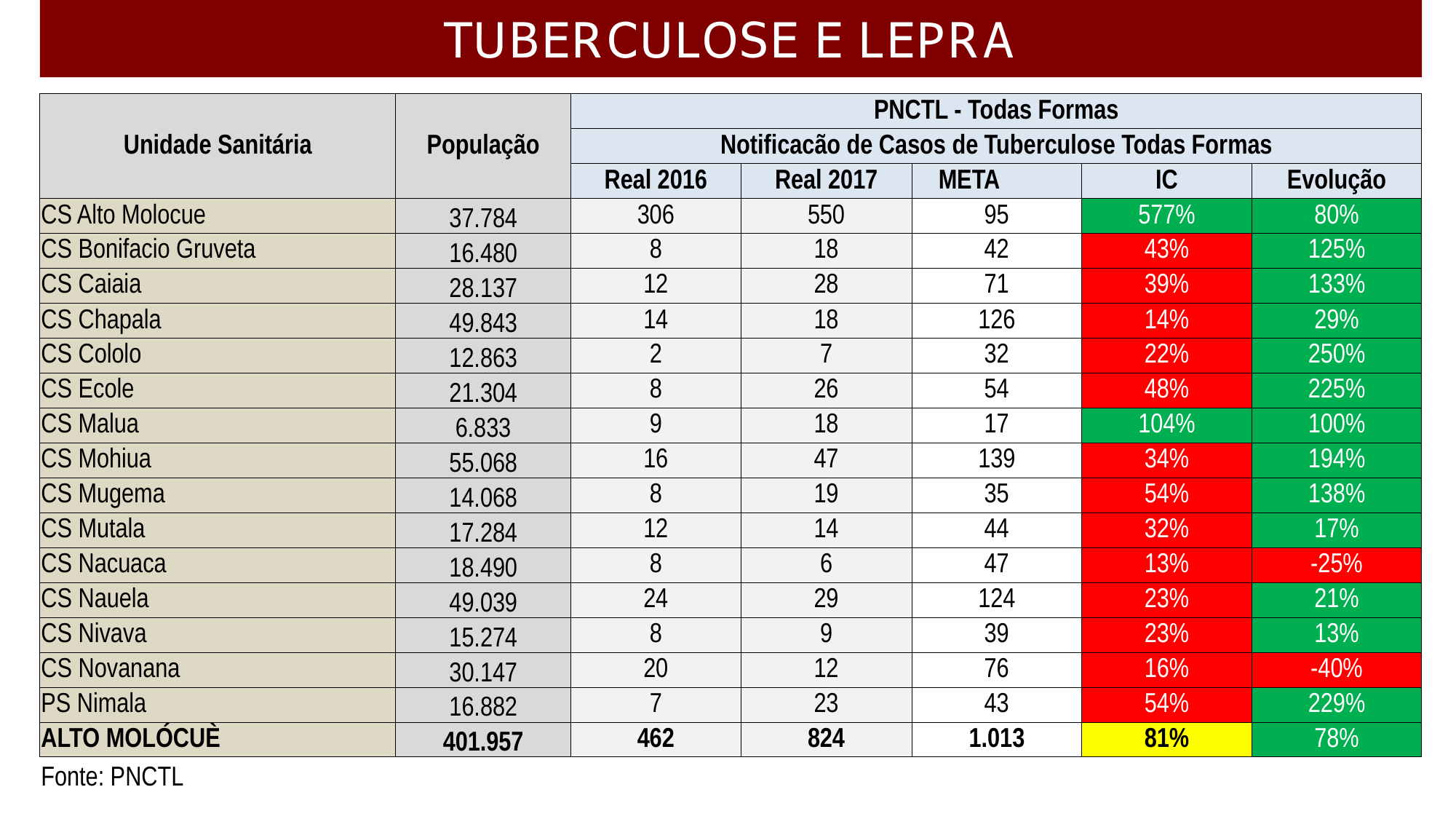

# TUBERCULOSE E LEPRA
| Unidade Sanitária | População | PNCTL - Todas Formas |  |  |  |  |
| --- | --- | --- | --- | --- | --- | --- |
|  |  | Notificacão de Casos de Tuberculose Todas Formas |  |  |  |  |
|  |  | Real 2016 | Real 2017 | META | IC | Evolução |
| CS Alto Molocue | 37.784 | 306 | 550 | 95 | 577% | 80% |
| CS Bonifacio Gruveta | 16.480 | 8 | 18 | 42 | 43% | 125% |
| CS Caiaia | 28.137 | 12 | 28 | 71 | 39% | 133% |
| CS Chapala | 49.843 | 14 | 18 | 126 | 14% | 29% |
| CS Cololo | 12.863 | 2 | 7 | 32 | 22% | 250% |
| CS Ecole | 21.304 | 8 | 26 | 54 | 48% | 225% |
| CS Malua | 6.833 | 9 | 18 | 17 | 104% | 100% |
| CS Mohiua | 55.068 | 16 | 47 | 139 | 34% | 194% |
| CS Mugema | 14.068 | 8 | 19 | 35 | 54% | 138% |
| CS Mutala | 17.284 | 12 | 14 | 44 | 32% | 17% |
| CS Nacuaca | 18.490 | 8 | 6 | 47 | 13% | -25% |
| CS Nauela | 49.039 | 24 | 29 | 124 | 23% | 21% |
| CS Nivava | 15.274 | 8 | 9 | 39 | 23% | 13% |
| CS Novanana | 30.147 | 20 | 12 | 76 | 16% | -40% |
| PS Nimala | 16.882 | 7 | 23 | 43 | 54% | 229% |
| ALTO MOLÓCUÈ | 401.957 | 462 | 824 | 1.013 | 81% | 78% |
| Fonte: PNCTL |  |  |  |  |  |  |